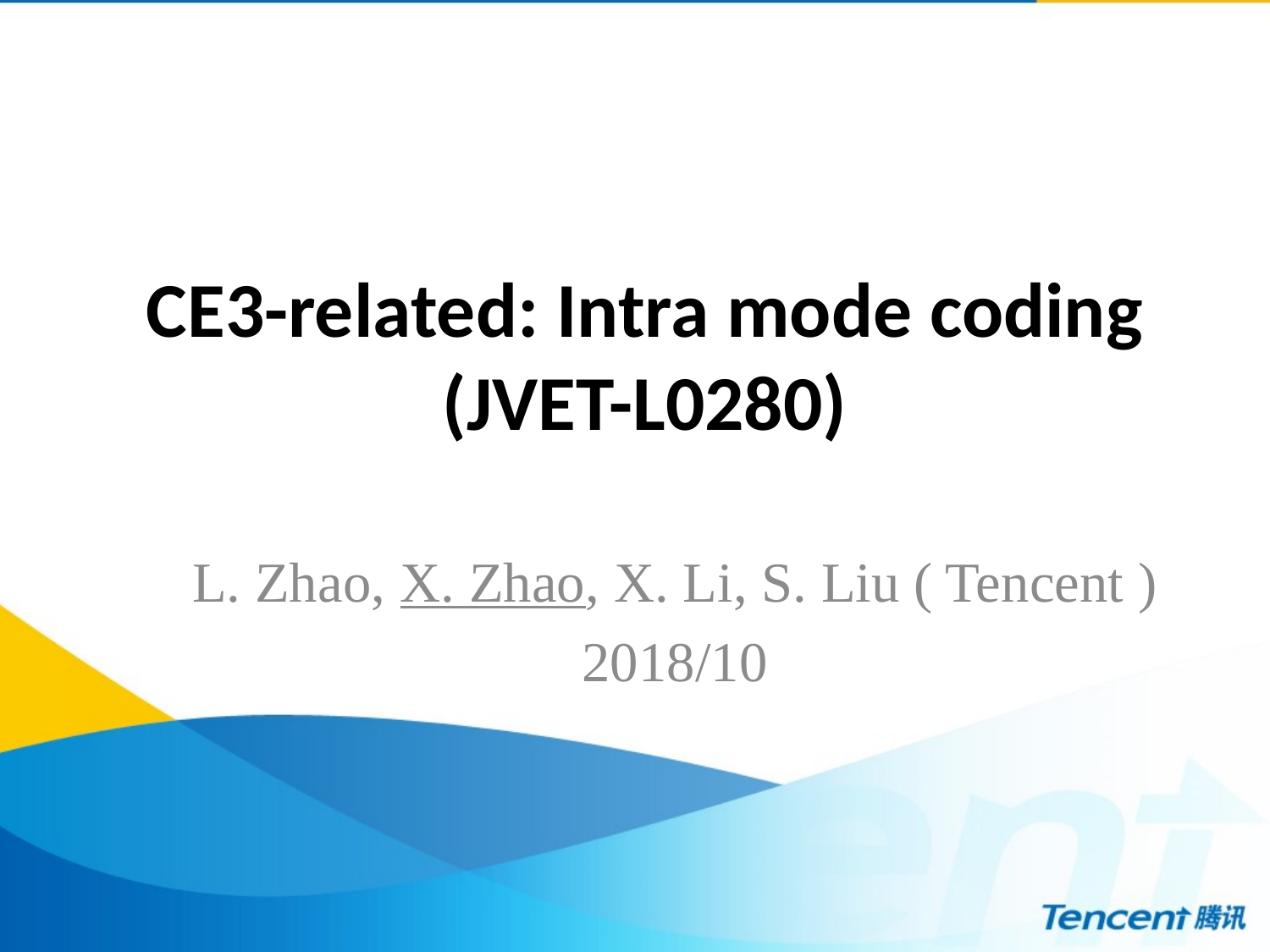

# CE3-related: Intra mode coding (JVET-L0280)
L. Zhao, X. Zhao, X. Li, S. Liu ( Tencent )
2018/10